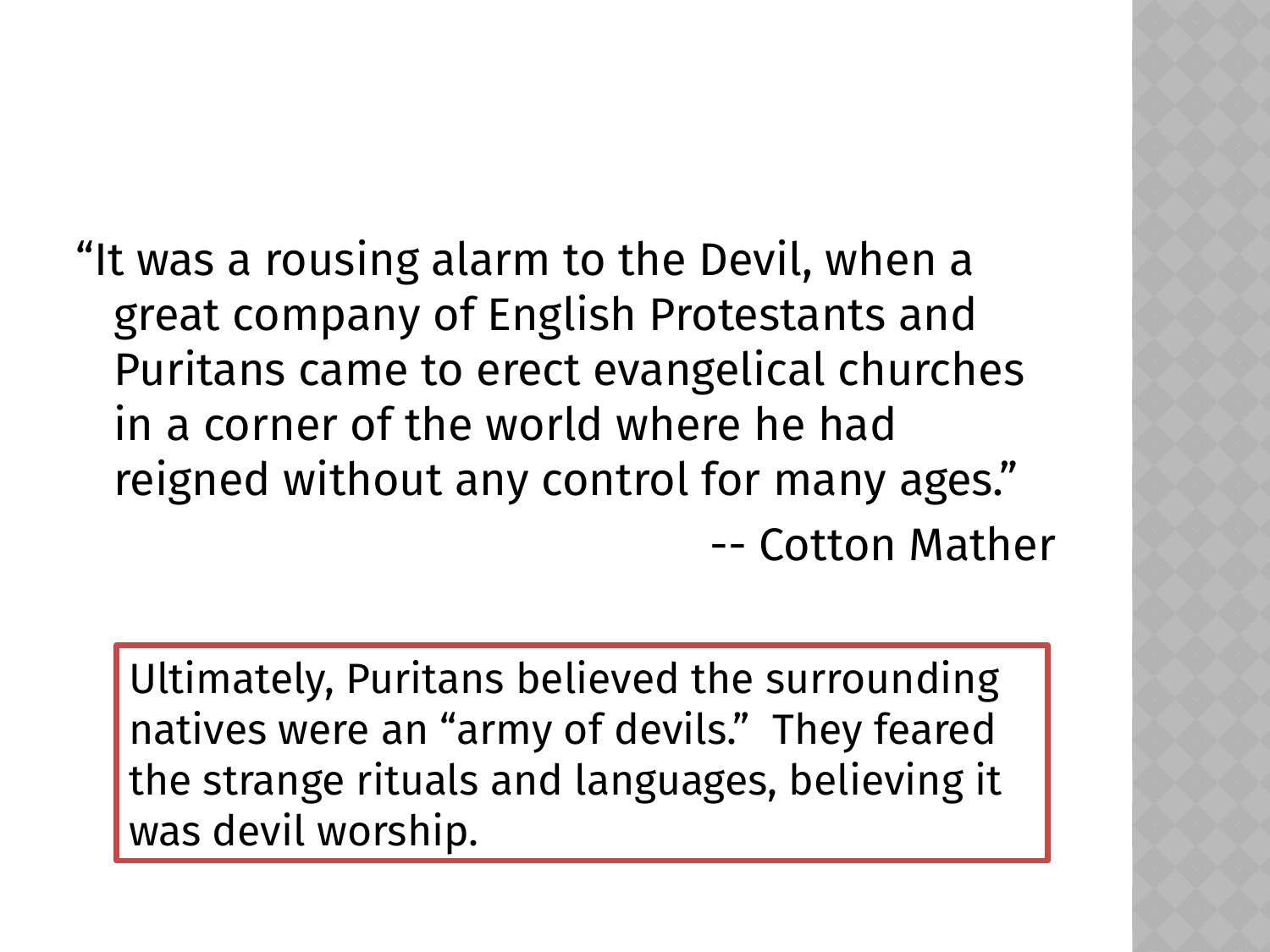

#
“It was a rousing alarm to the Devil, when a great company of English Protestants and Puritans came to erect evangelical churches in a corner of the world where he had reigned without any control for many ages.”
-- Cotton Mather

Ultimately, Puritans believed the surrounding natives were an “army of devils.”  They feared the strange rituals and languages, believing it was devil worship.